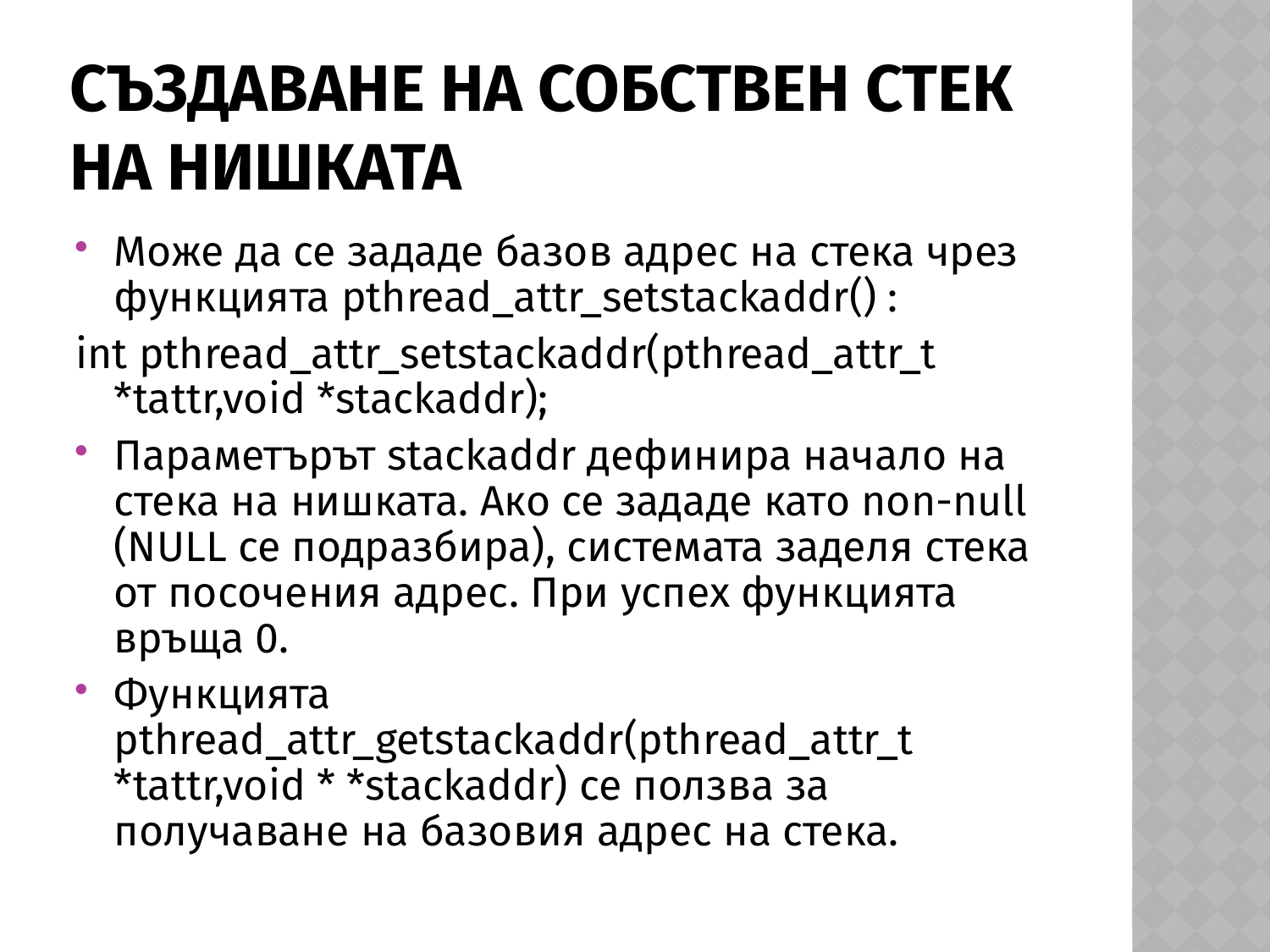

# Създаване на собствен стек на нишката
Може да се зададе базов адрес на стека чрез функцията pthread_attr_setstackaddr() :
int pthread_attr_setstackaddr(pthread_attr_t *tattr,void *stackaddr);
Параметърът stackaddr дефинира начало на стека на нишката. Ако се зададе като non-null (NULL се подразбира), системата заделя стека от посочения адрес. При успех функцията връща 0.
Функцията pthread_attr_getstackaddr(pthread_attr_t *tattr,void * *stackaddr) се ползва за получаване на базовия адрес на стека.